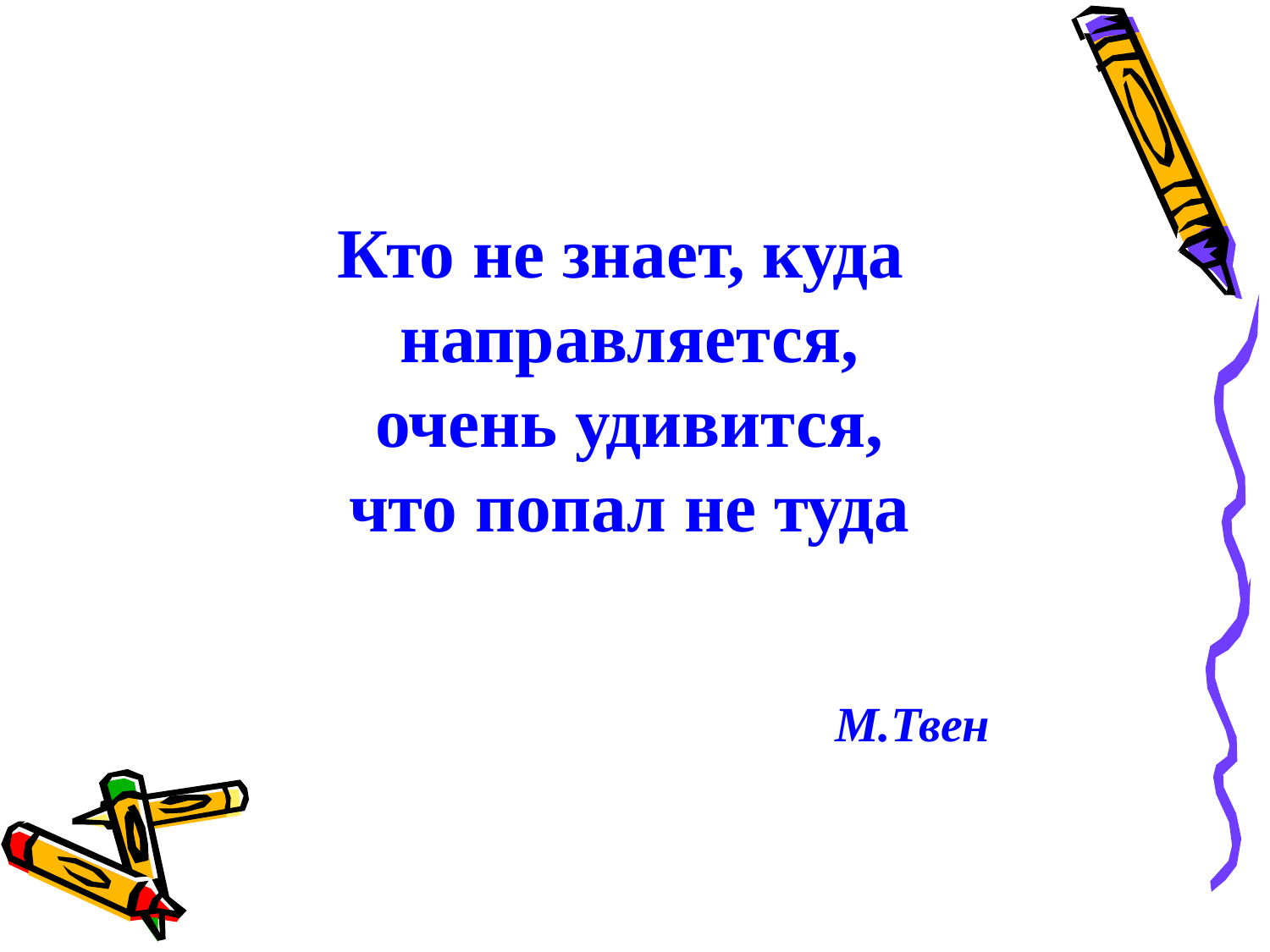

Кто не знает, куда
направляется,
 очень удивится,
что попал не туда
М.Твен